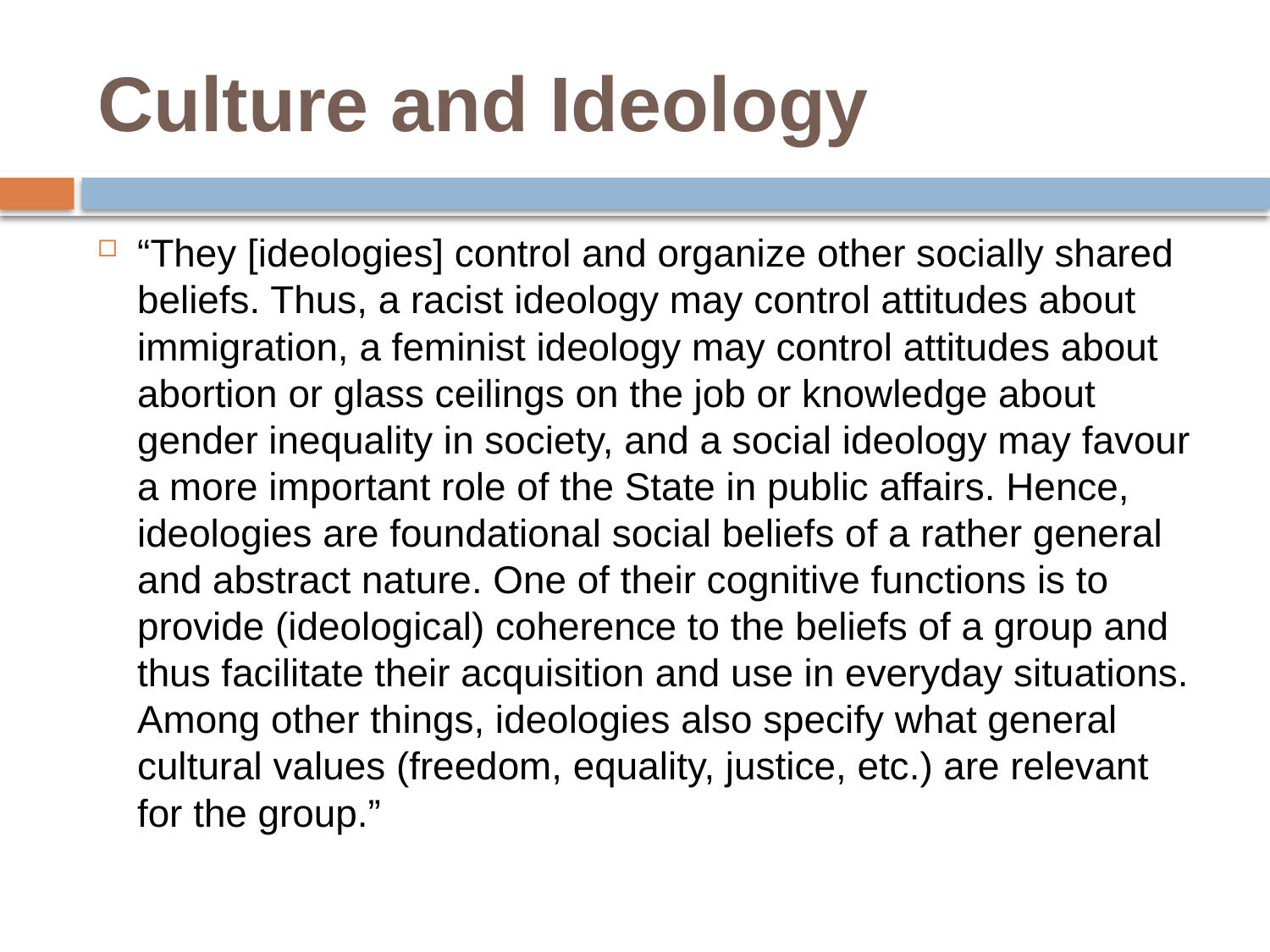

# Culture and Ideology
“They [ideologies] control and organize other socially shared beliefs. Thus, a racist ideology may control attitudes about immigration, a feminist ideology may control attitudes about abortion or glass ceilings on the job or knowledge about gender inequality in society, and a social ideology may favour a more important role of the State in public affairs. Hence, ideologies are foundational social beliefs of a rather general and abstract nature. One of their cognitive functions is to provide (ideological) coherence to the beliefs of a group and thus facilitate their acquisition and use in everyday situations. Among other things, ideologies also specify what general cultural values (freedom, equality, justice, etc.) are relevant for the group.”